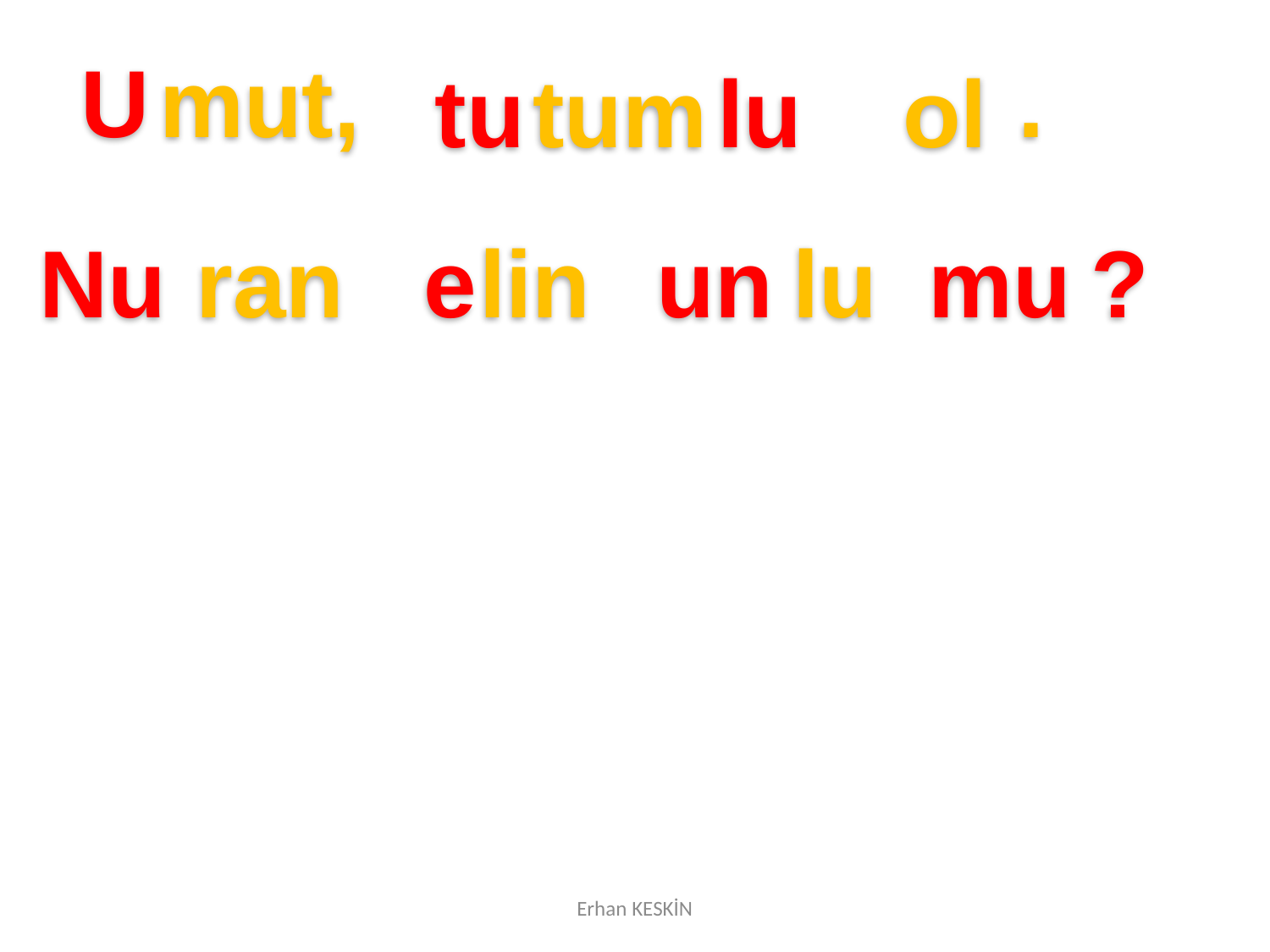

U
mut,
.
tu
tum
lu
ol
Nu
ran
e
lin
un
lu
mu
?
Erhan KESKİN